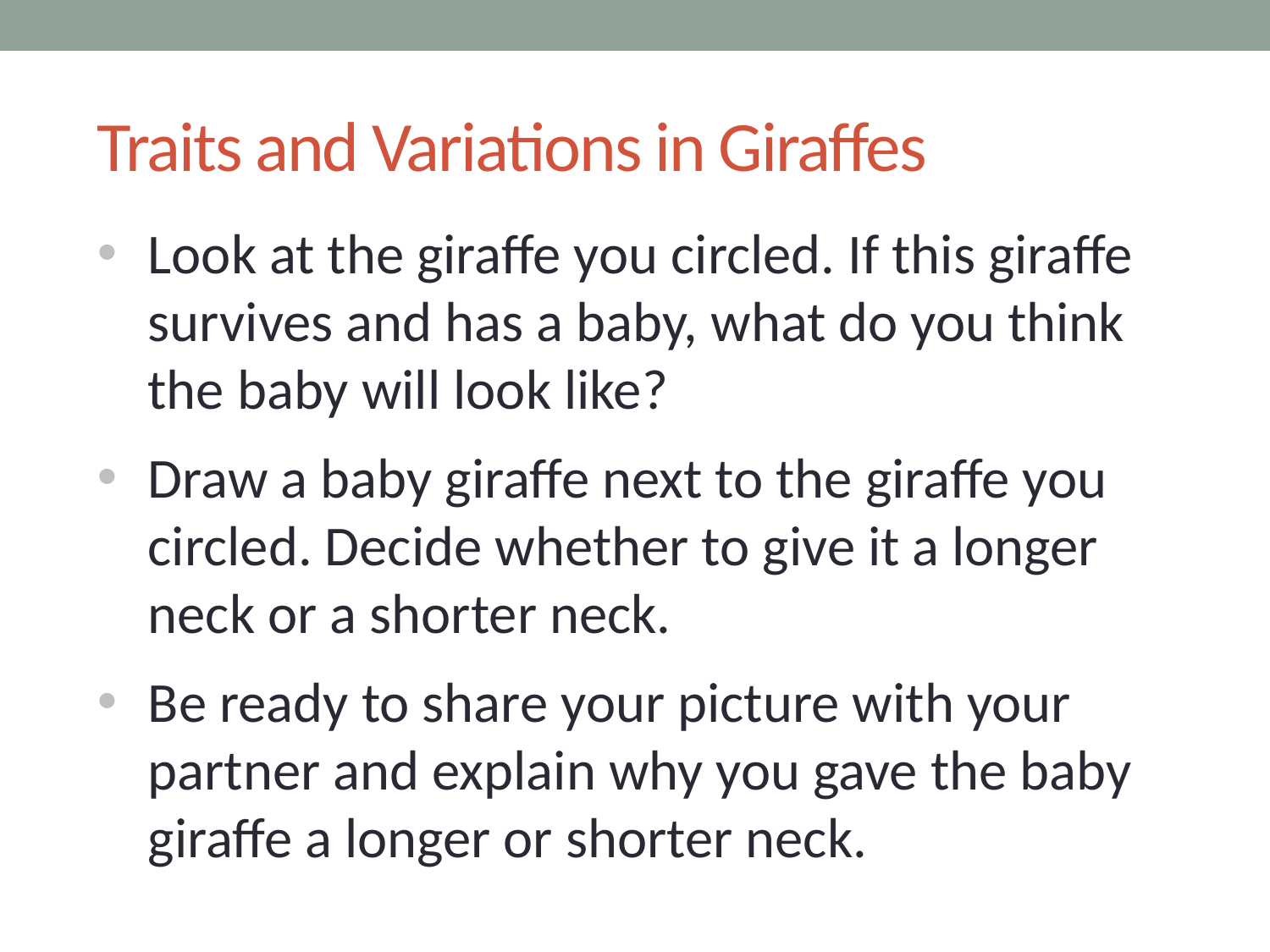

# Traits and Variations in Giraffes
Look at the giraffe you circled. If this giraffe survives and has a baby, what do you think the baby will look like?
Draw a baby giraffe next to the giraffe you circled. Decide whether to give it a longer neck or a shorter neck.
Be ready to share your picture with your partner and explain why you gave the baby giraffe a longer or shorter neck.